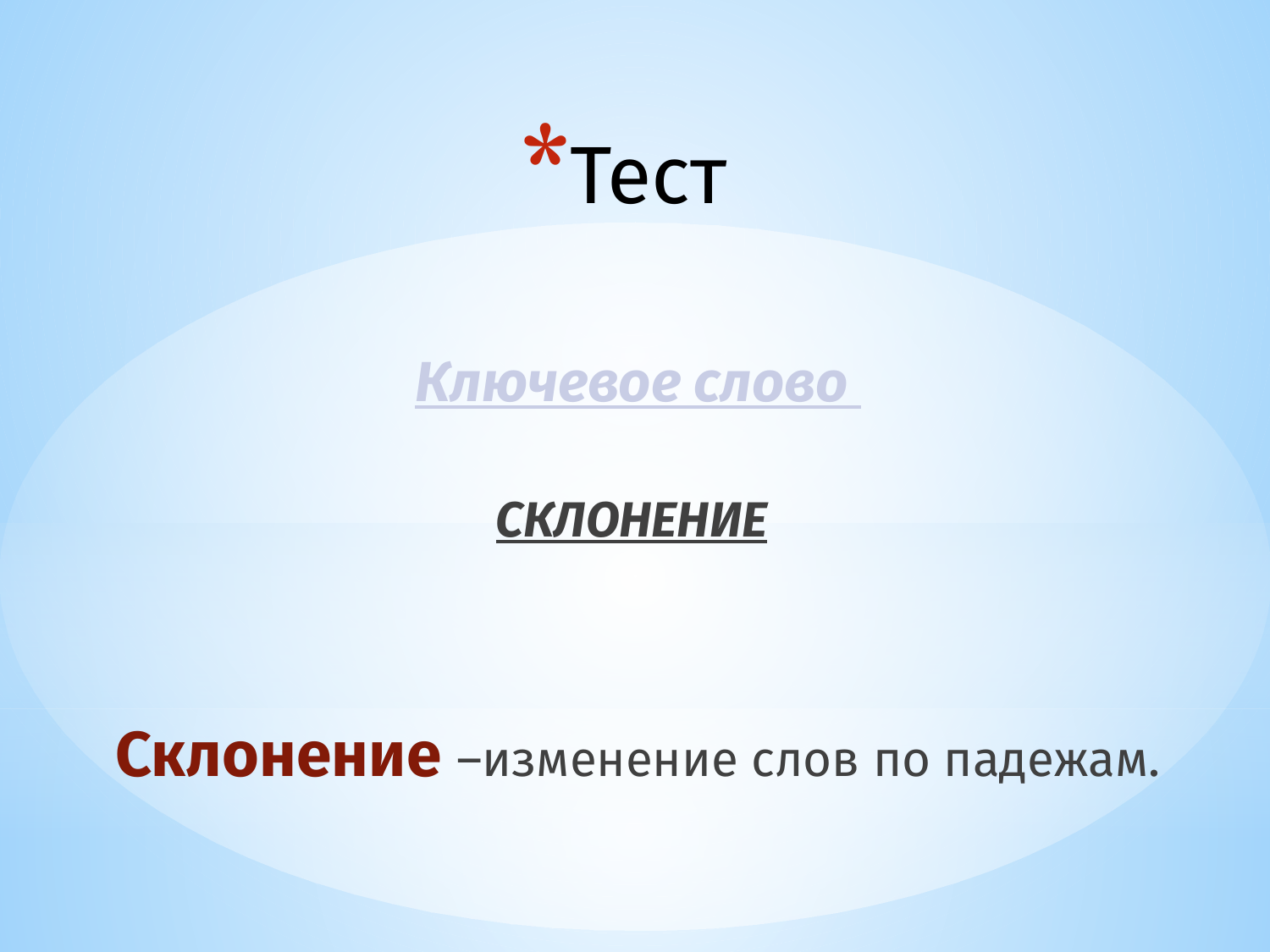

# Тест
Ключевое слово

СКЛОНЕНИЕ

Склонение –изменение слов по падежам.